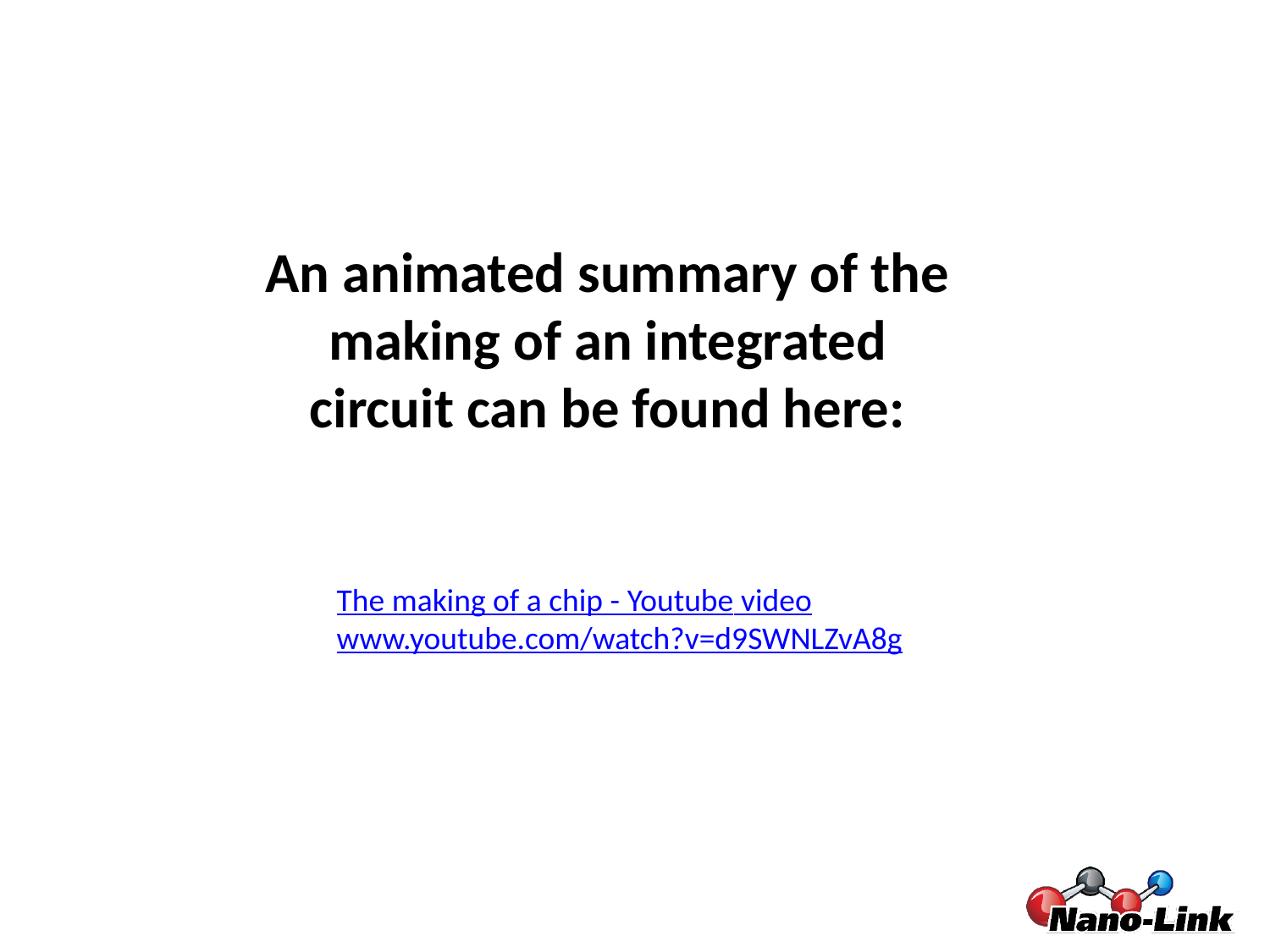

An animated summary of the making of an integrated circuit can be found here:
The making of a chip - Youtube video
www.youtube.com/watch?v=d9SWNLZvA8g